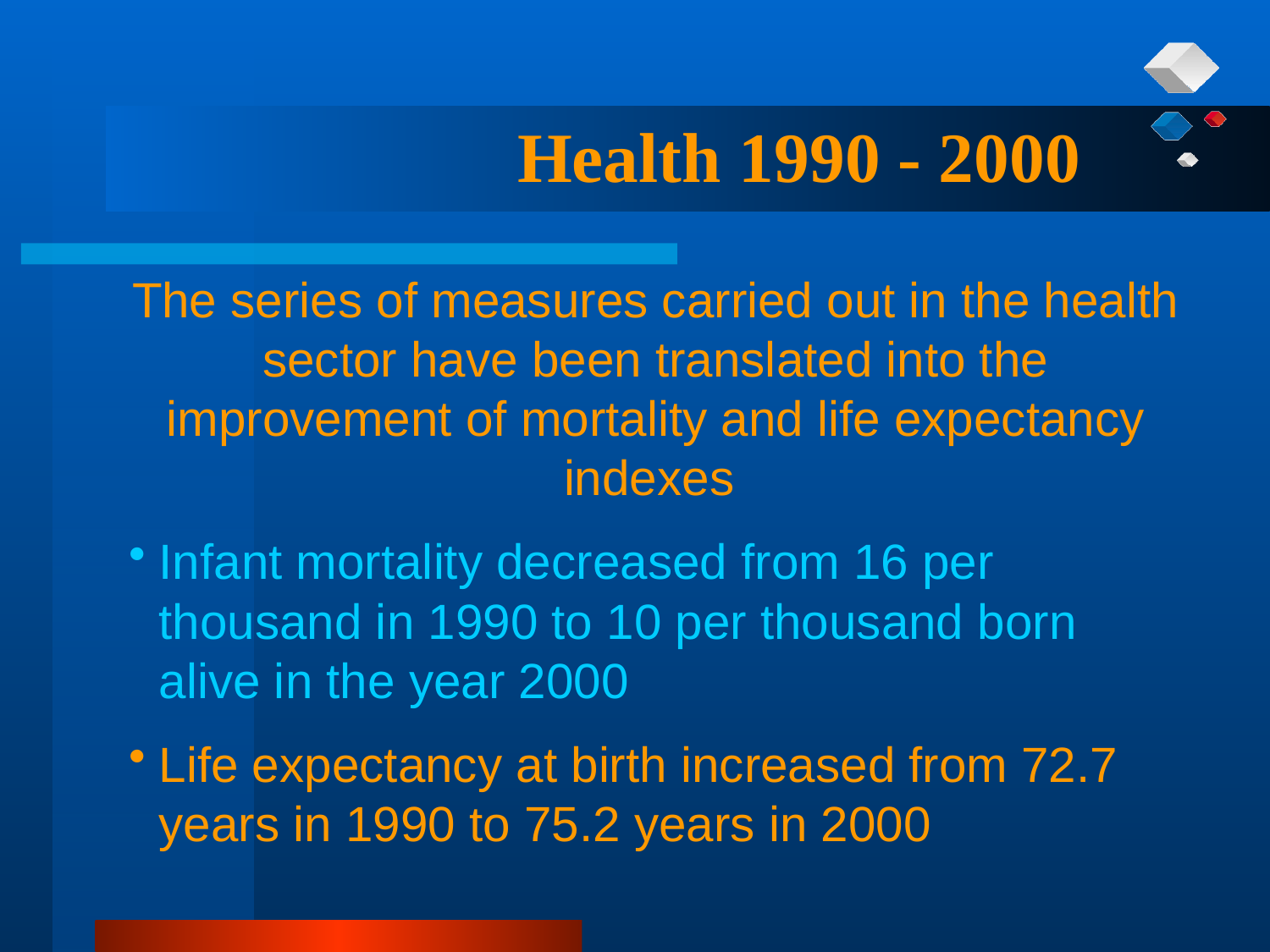

Health 1990 - 2000
The series of measures carried out in the health sector have been translated into the improvement of mortality and life expectancy indexes
Infant mortality decreased from 16 per thousand in 1990 to 10 per thousand born alive in the year 2000
Life expectancy at birth increased from 72.7 years in 1990 to 75.2 years in 2000